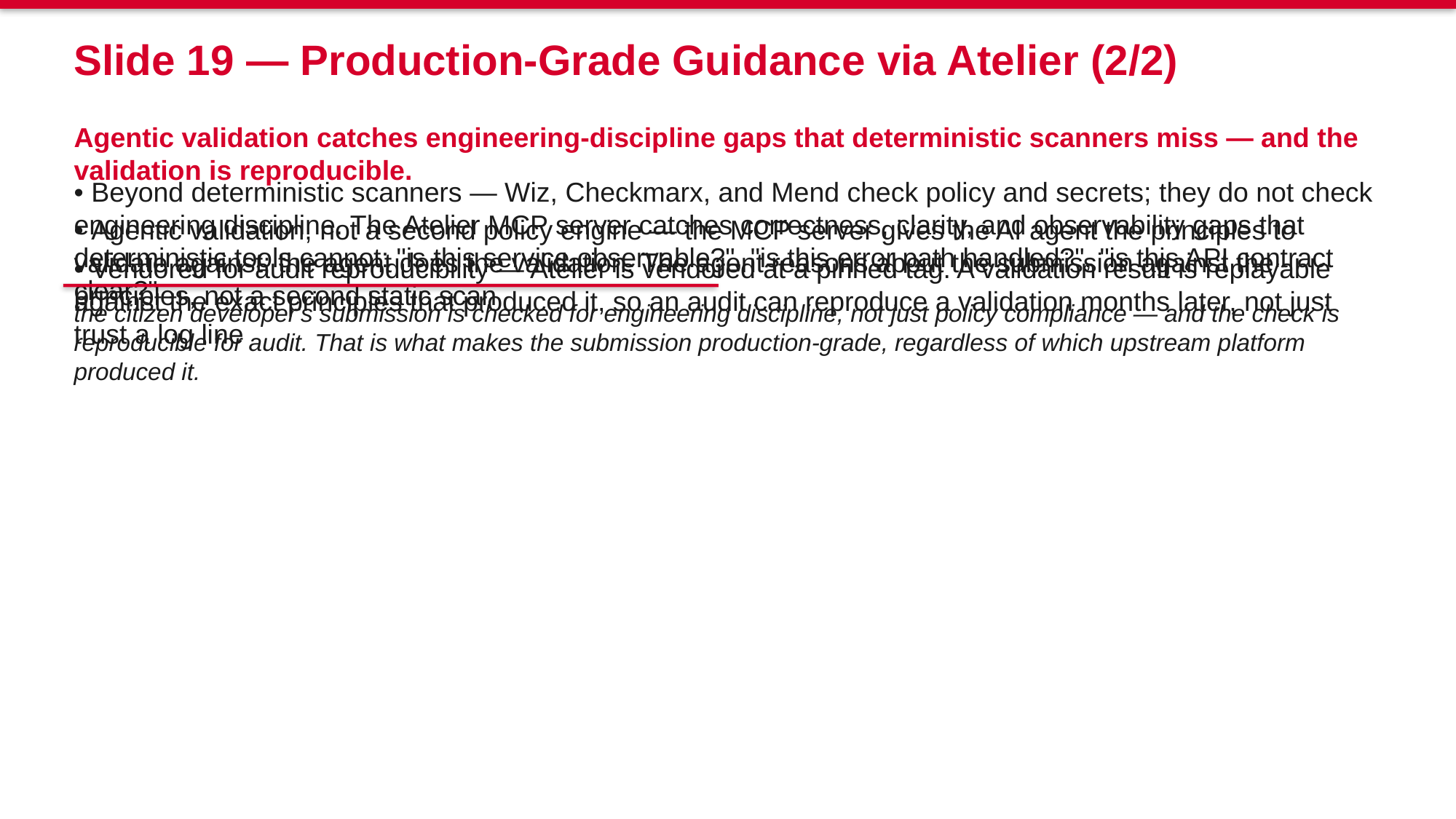

Slide 19 — Production-Grade Guidance via Atelier (2/2)
Agentic validation catches engineering-discipline gaps that deterministic scanners miss — and the validation is reproducible.
• Beyond deterministic scanners — Wiz, Checkmarx, and Mend check policy and secrets; they do not check engineering discipline. The Atelier MCP server catches correctness, clarity, and observability gaps that deterministic tools cannot: "is this service observable?", "is this error path handled?", "is this API contract clear?"
• Agentic validation, not a second policy engine — the MCP server gives the AI agent the principles to validate against; the agent does the validation. The agent reasons about the submission against the principles, not a second static scan
• Vendored for audit reproducibility — Atelier is vendored at a pinned tag. A validation result is replayable against the exact principles that produced it, so an audit can reproduce a validation months later, not just trust a log line

the citizen developer's submission is checked for engineering discipline, not just policy compliance — and the check is reproducible for audit. That is what makes the submission production-grade, regardless of which upstream platform produced it.